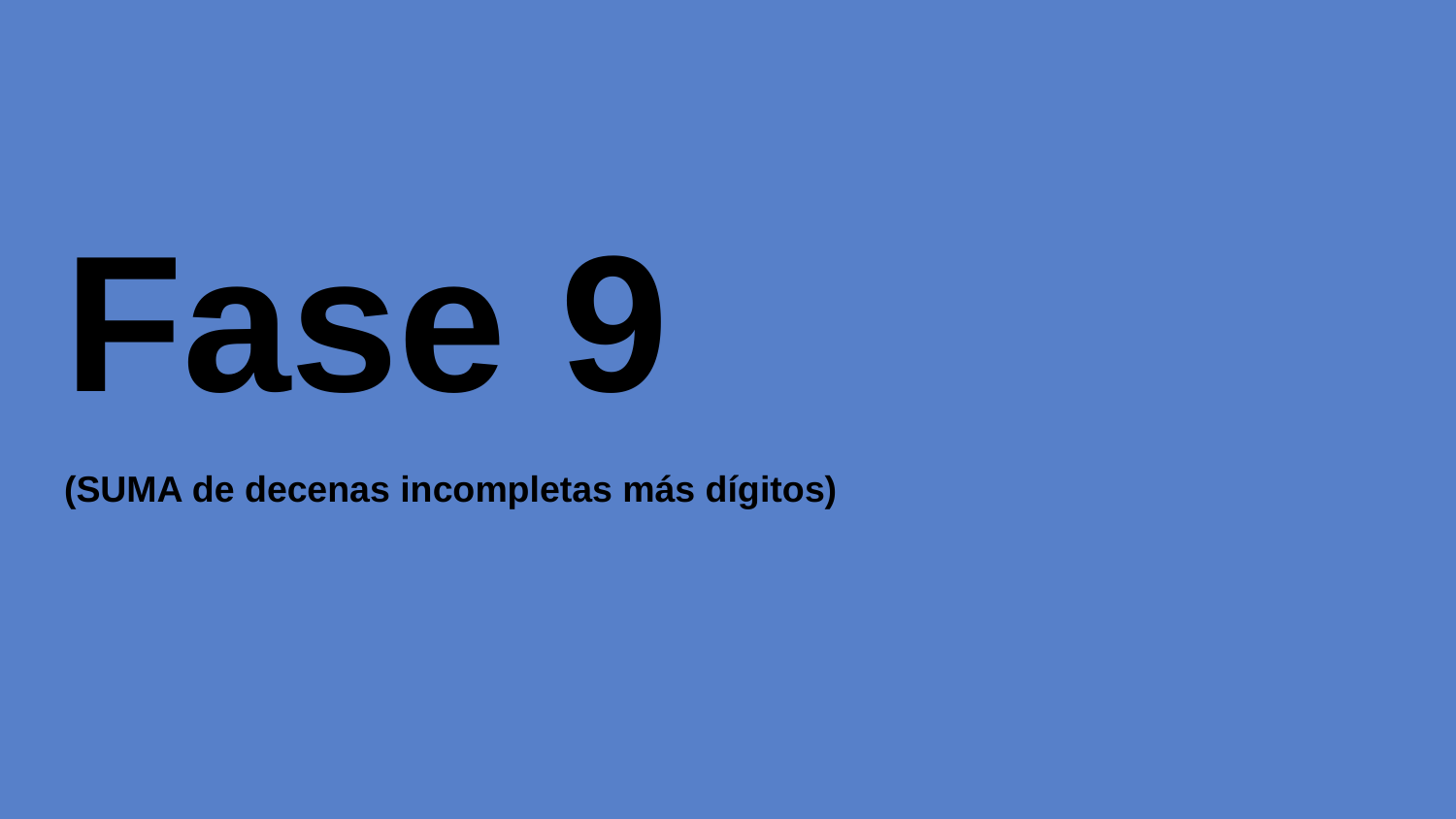

# Fase 9
(SUMA de decenas incompletas más dígitos)